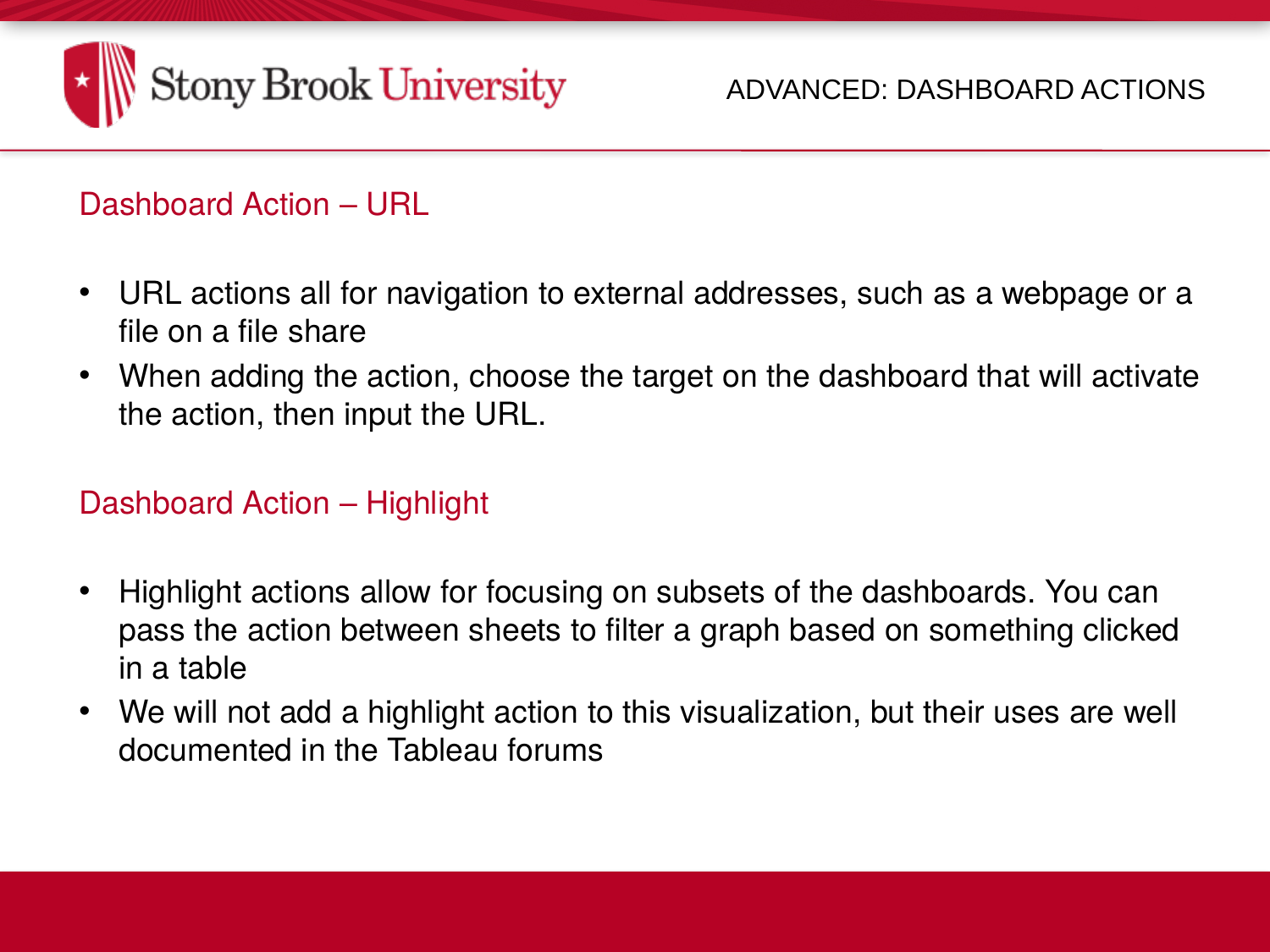

Advanced: Dashboard Actions
Dashboard Action – URL

URL actions all for navigation to external addresses, such as a webpage or a file on a file share
When adding the action, choose the target on the dashboard that will activate the action, then input the URL.

Dashboard Action – Highlight

Highlight actions allow for focusing on subsets of the dashboards. You can pass the action between sheets to filter a graph based on something clicked in a table
We will not add a highlight action to this visualization, but their uses are well documented in the Tableau forums